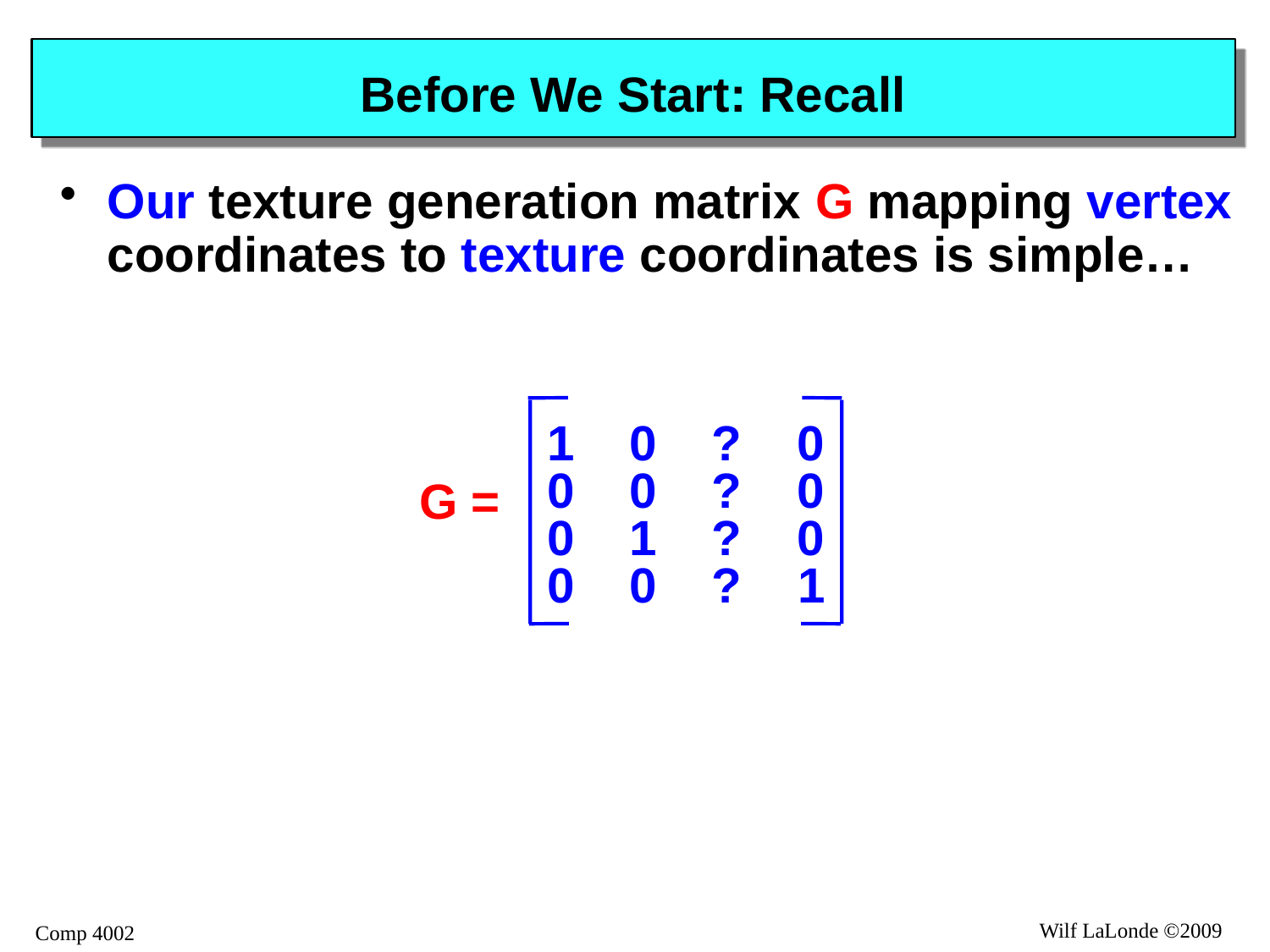

# Before We Start: Recall
Our texture generation matrix G mapping vertex coordinates to texture coordinates is simple…

1    0    ?    0
0    0    ?    0
0    1    ?    0
0    0    ?     1
G =